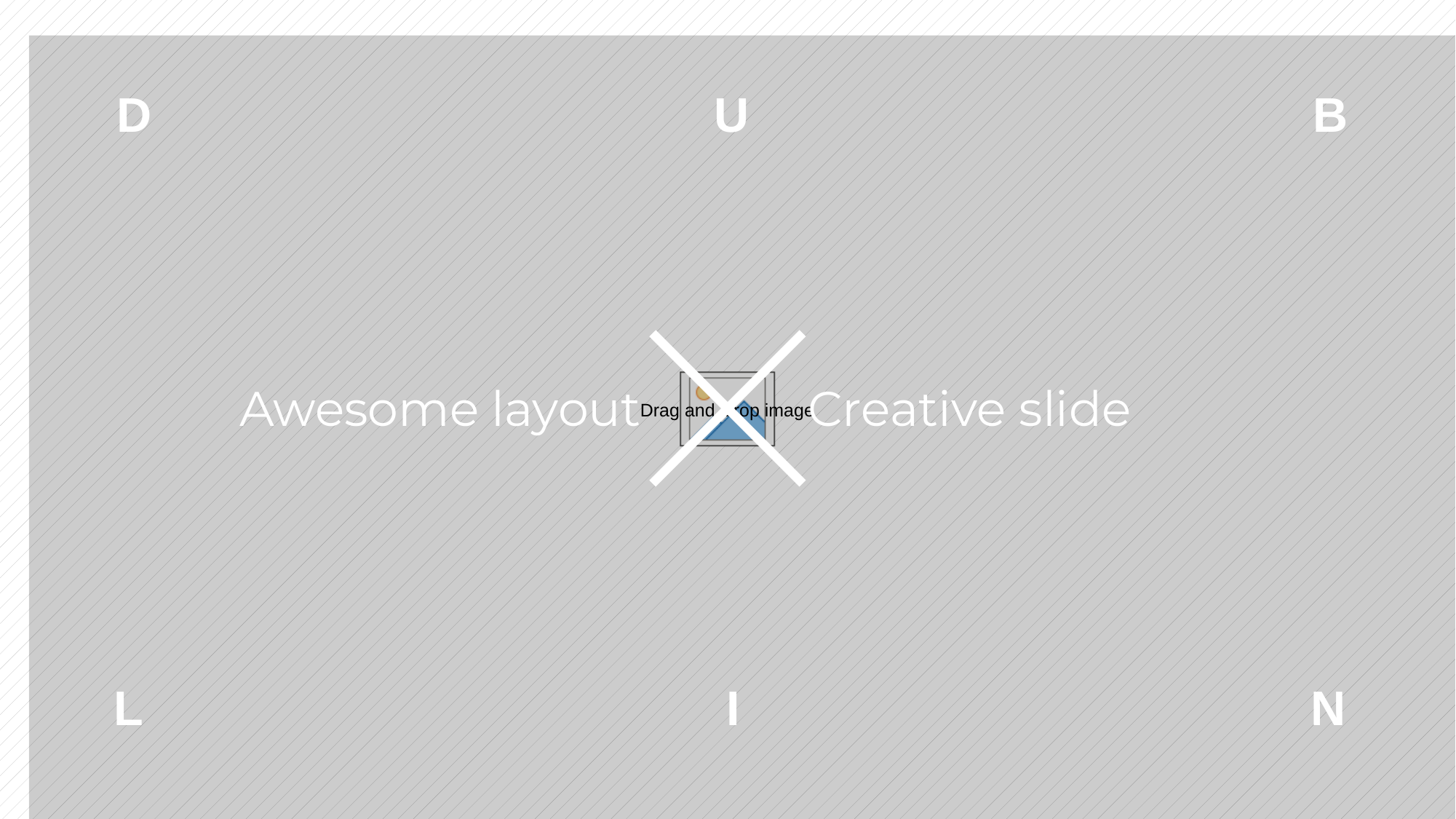

D
U
B
Awesome layout
Creative slide
L
I
N